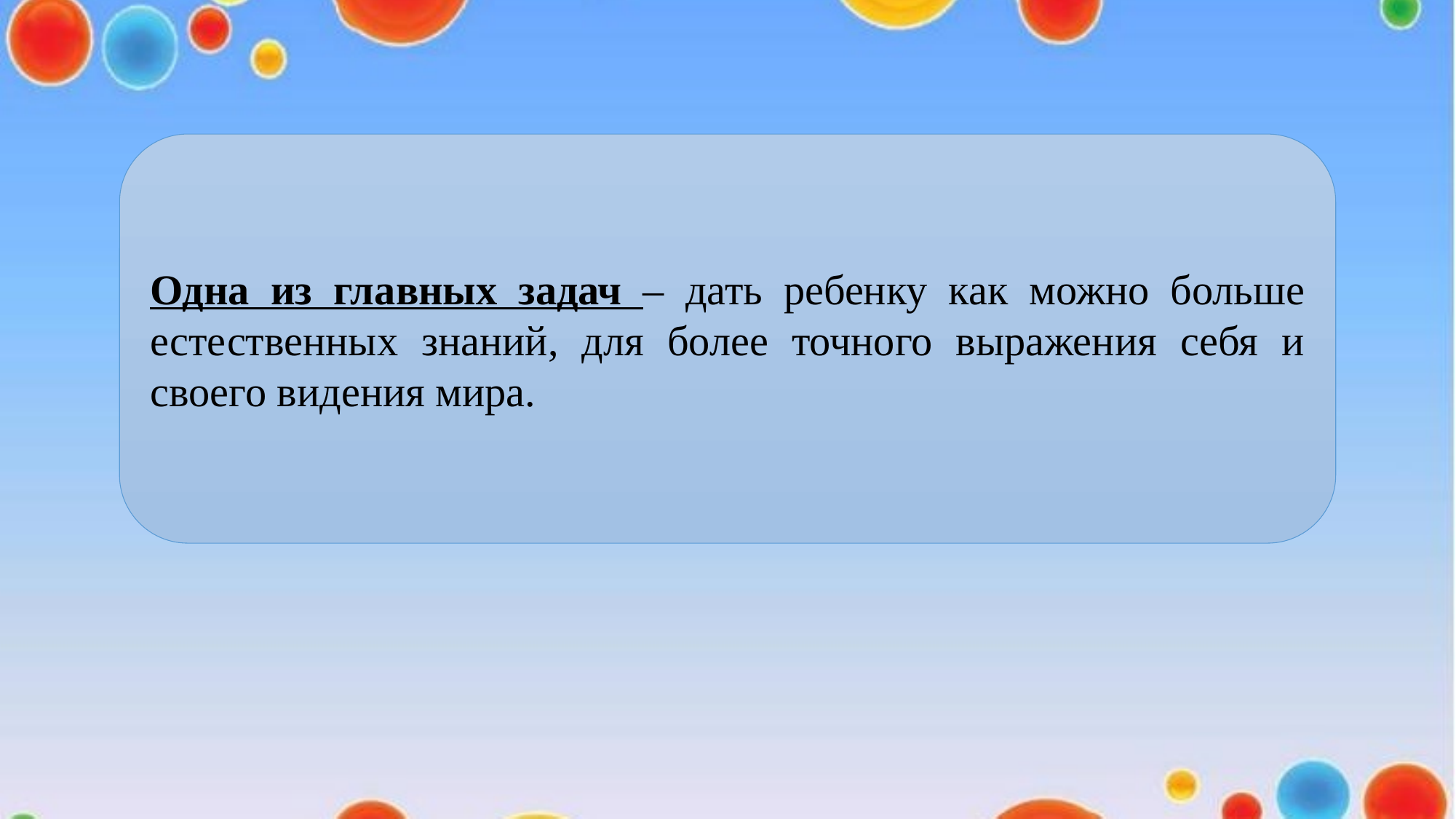

Одна из главных задач – дать ребенку как можно больше естественных знаний, для более точного выражения себя и своего видения мира.